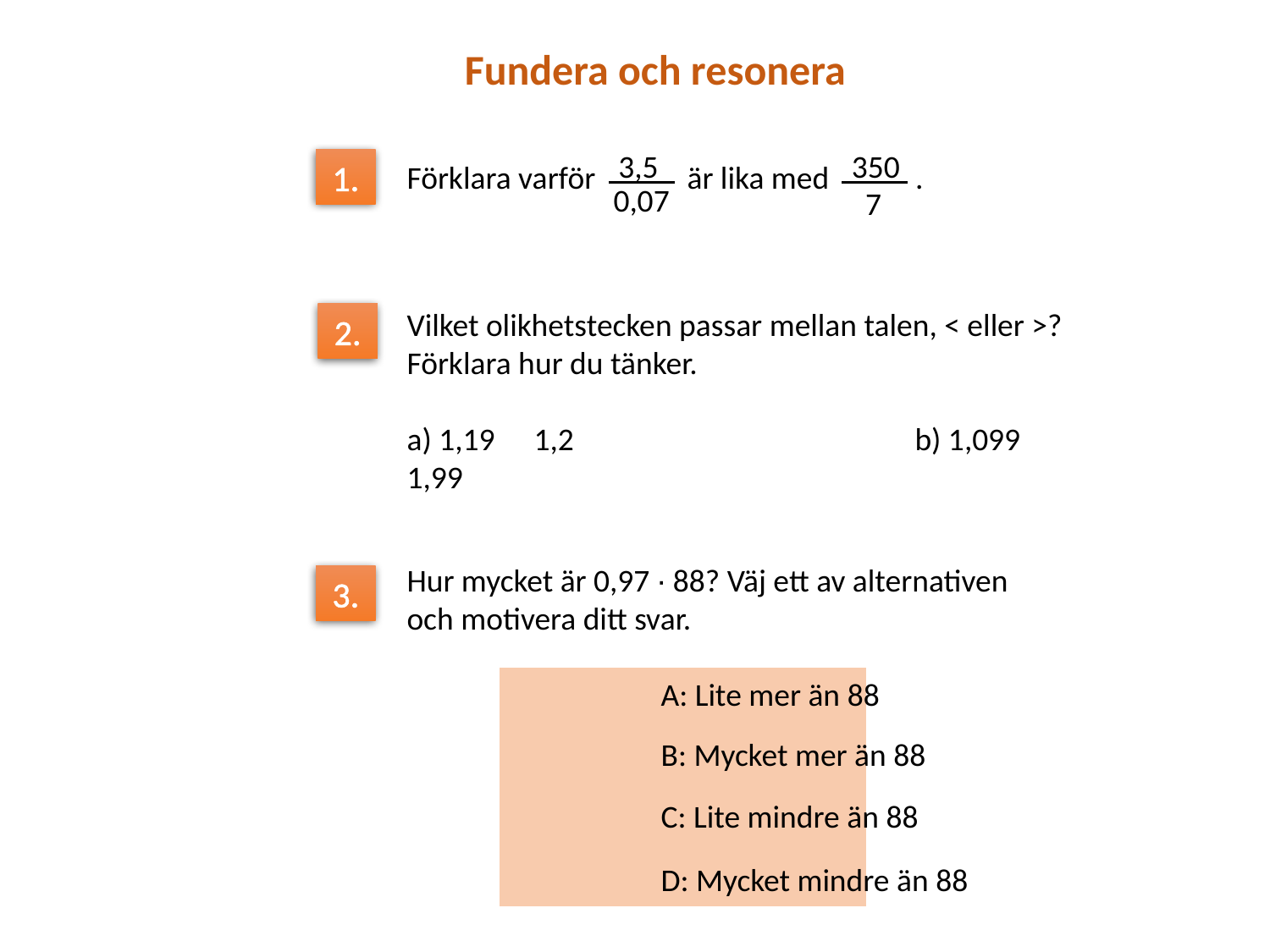

Fundera och resonera
3,5
0,07
350
7
Förklara varför
är lika med            .
1.
Vilket olikhetstecken passar mellan talen, < eller >? Förklara hur du tänker.

a) 1,19 	1,2 			b) 1,099 	  1,99
2.
Hur mycket är 0,97 ∙ 88? Väj ett av alternativen och motivera ditt svar.

		A: Lite mer än 88

		B: Mycket mer än 88

		C: Lite mindre än 88

		D: Mycket mindre än 88

3.